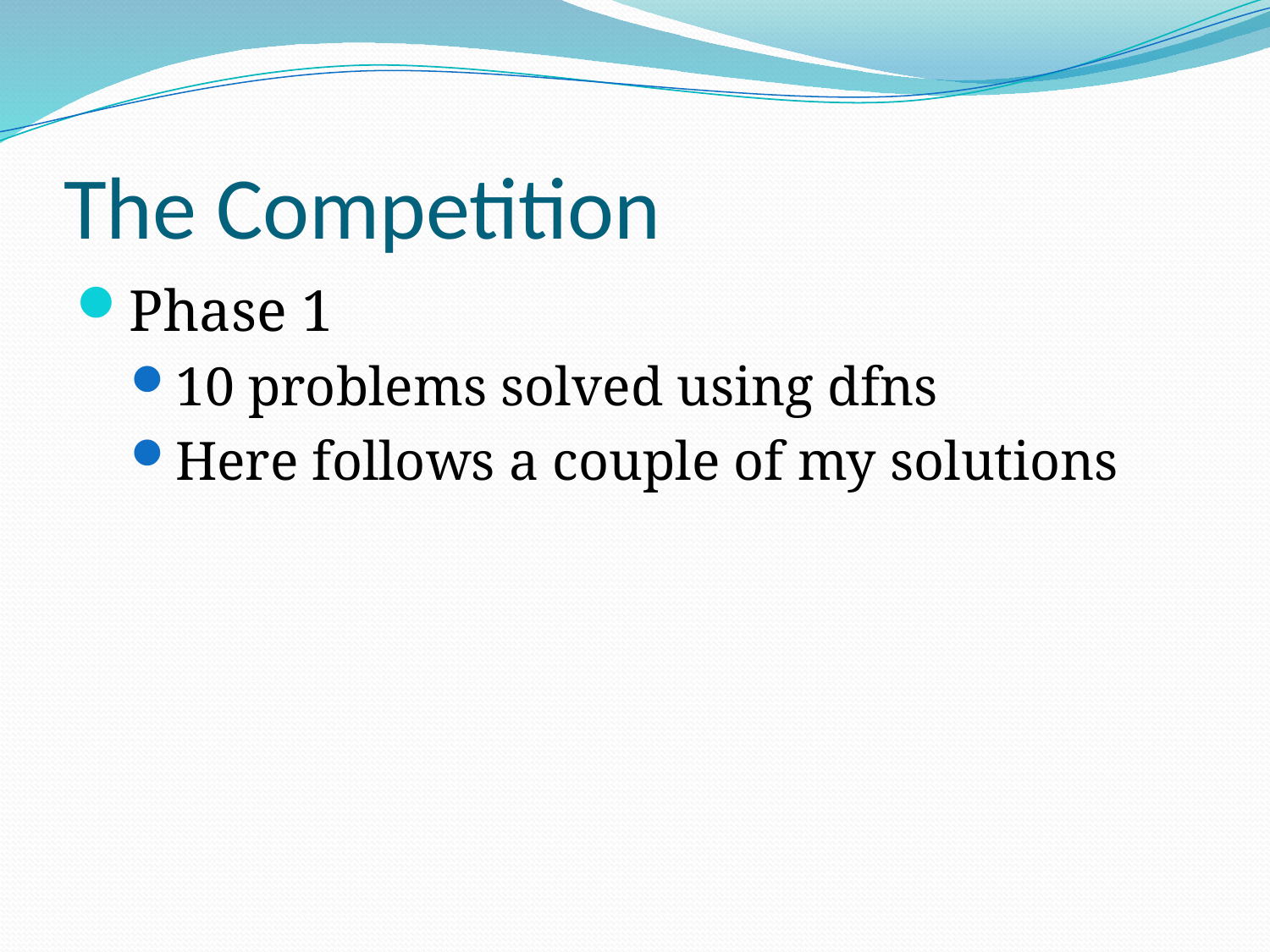

# The Competition
Phase 1
10 problems solved using dfns
Here follows a couple of my solutions